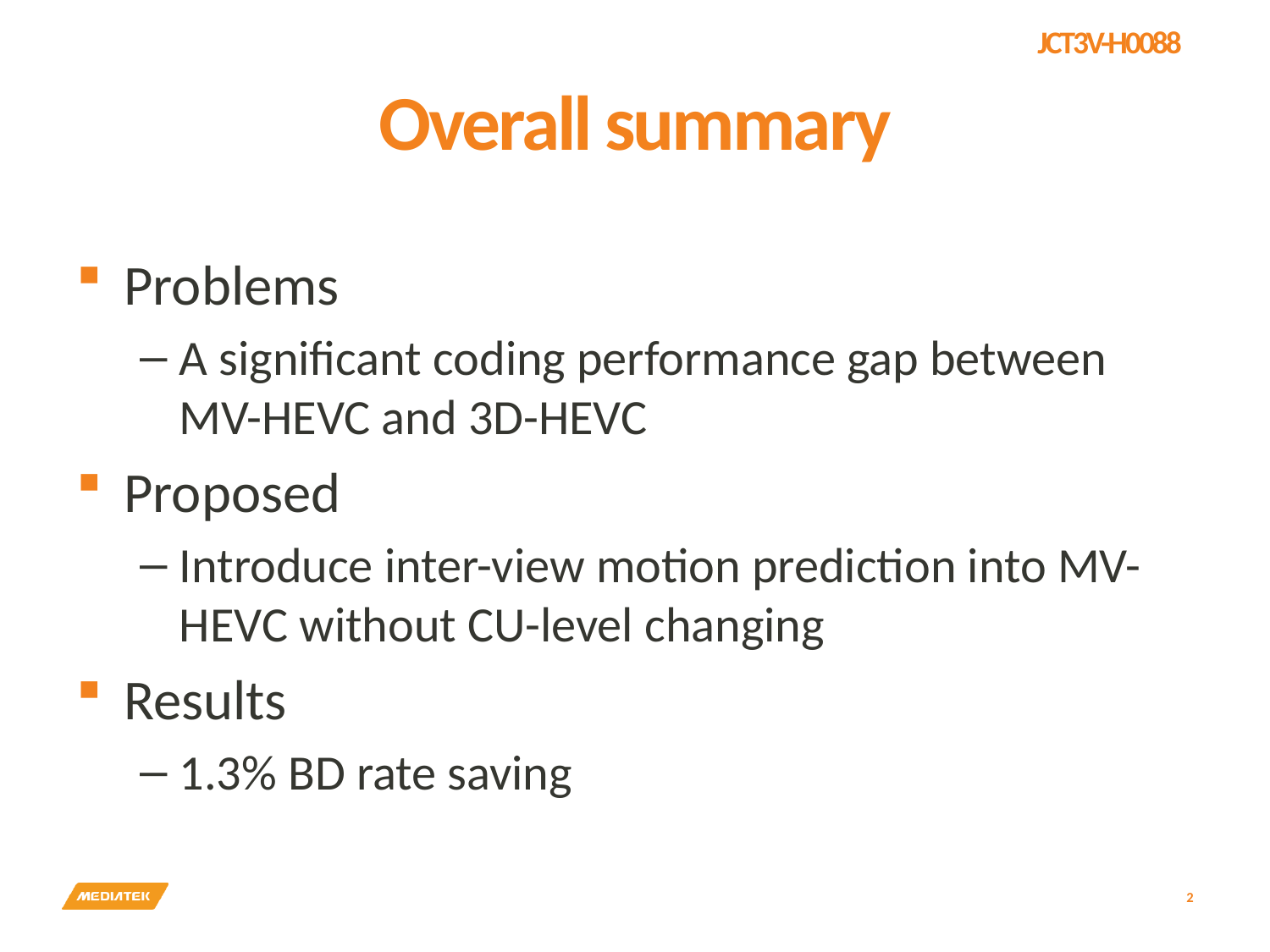

# Overall summary
Problems
A significant coding performance gap between MV-HEVC and 3D-HEVC
Proposed
Introduce inter-view motion prediction into MV-HEVC without CU-level changing
Results
1.3% BD rate saving

2